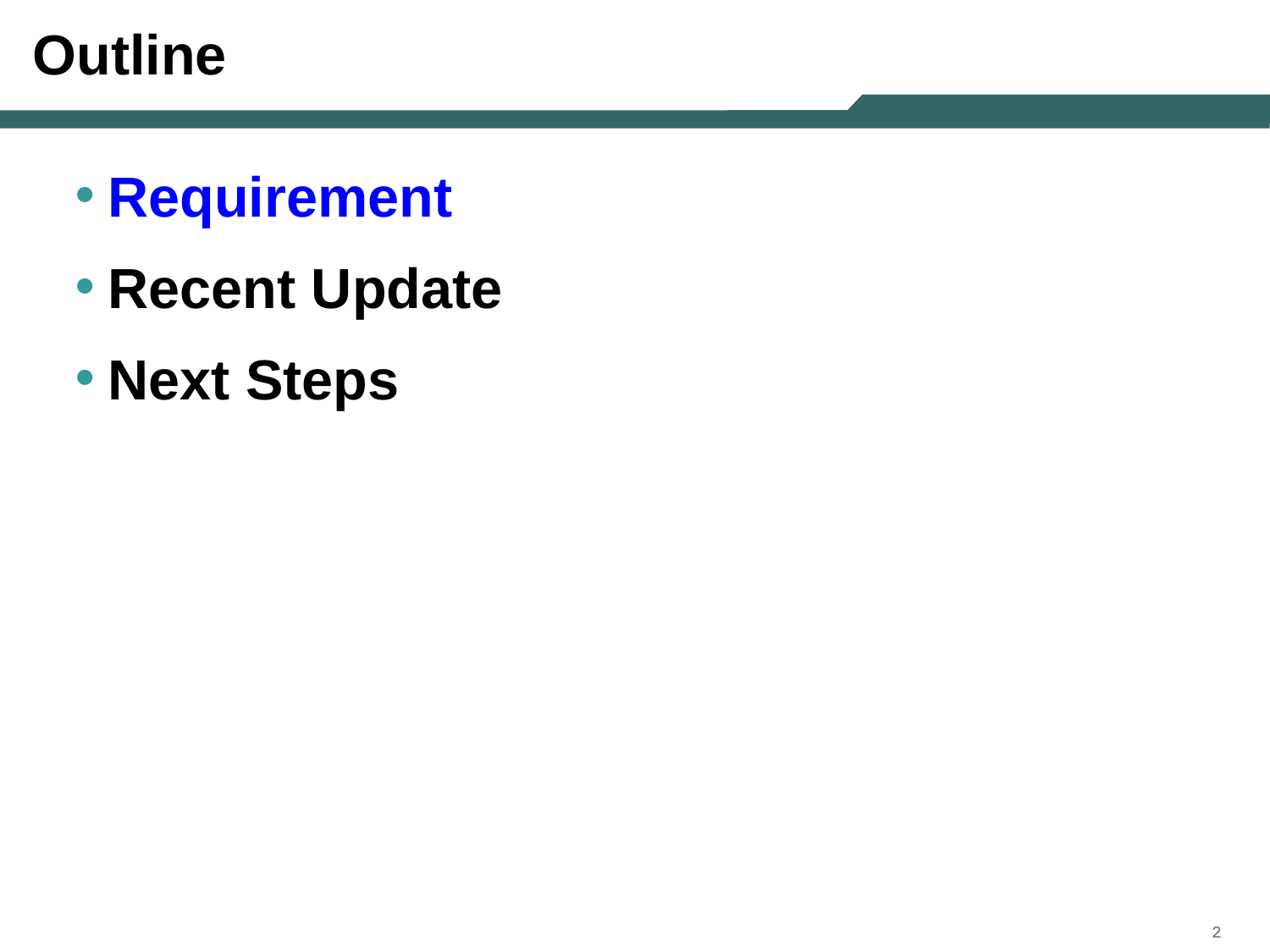

# Outline
Requirement
Recent Update
Next Steps